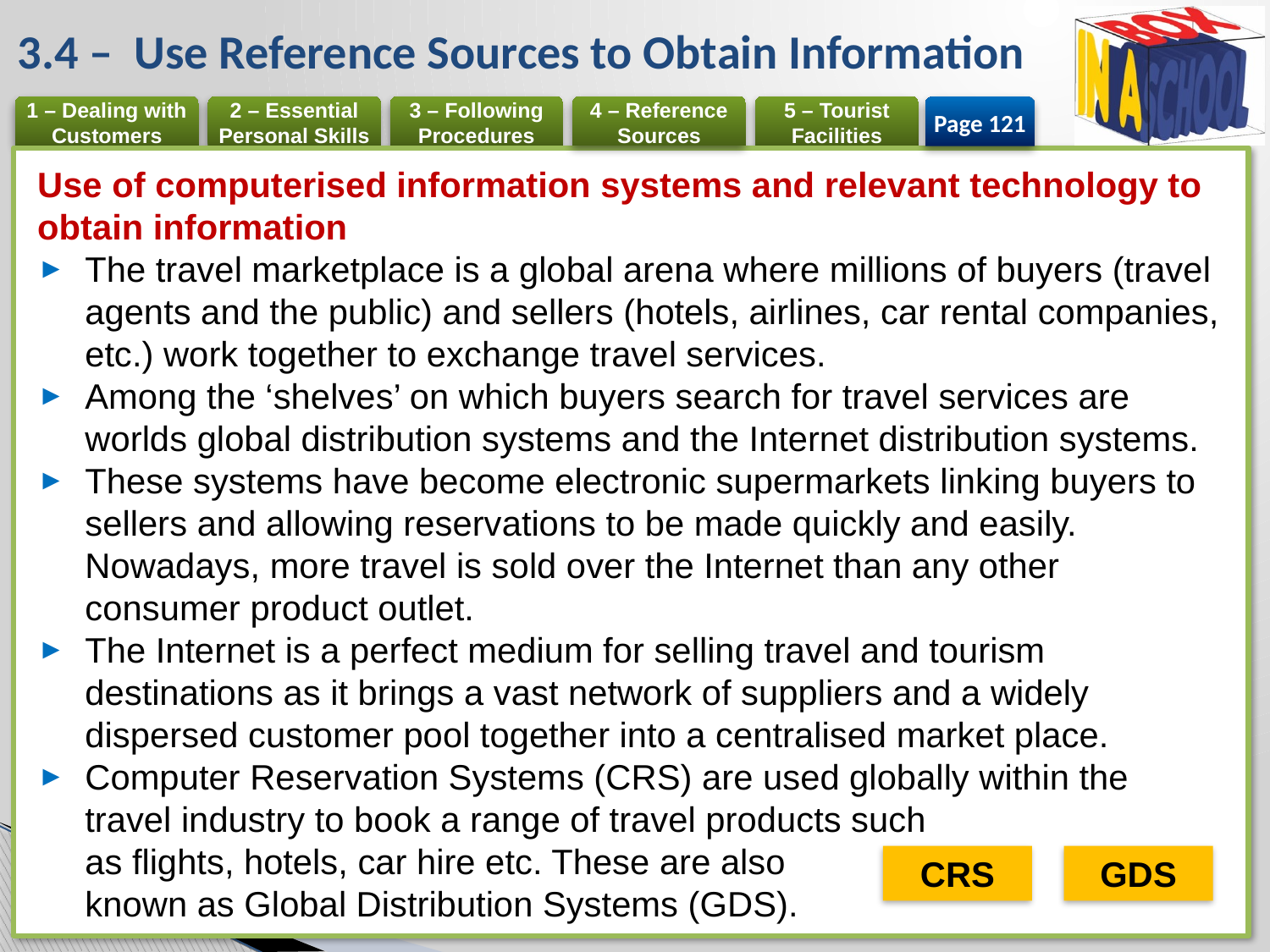

# 3.4 –  Use Reference Sources to Obtain Information
Page 121
Use of computerised information systems and relevant technology to obtain information
The travel marketplace is a global arena where millions of buyers (travel agents and the public) and sellers (hotels, airlines, car rental companies, etc.) work together to exchange travel services.
Among the ‘shelves’ on which buyers search for travel services are worlds global distribution systems and the Internet distribution systems.
These systems have become electronic supermarkets linking buyers to sellers and allowing reservations to be made quickly and easily. Nowadays, more travel is sold over the Internet than any other consumer product outlet.
The Internet is a perfect medium for selling travel and tourism destinations as it brings a vast network of suppliers and a widely dispersed customer pool together into a centralised market place.
Computer Reservation Systems (CRS) are used globally within the travel industry to book a range of travel products such
as flights, hotels, car hire etc. These are also
known as Global Distribution Systems (GDS).
CRS
GDS